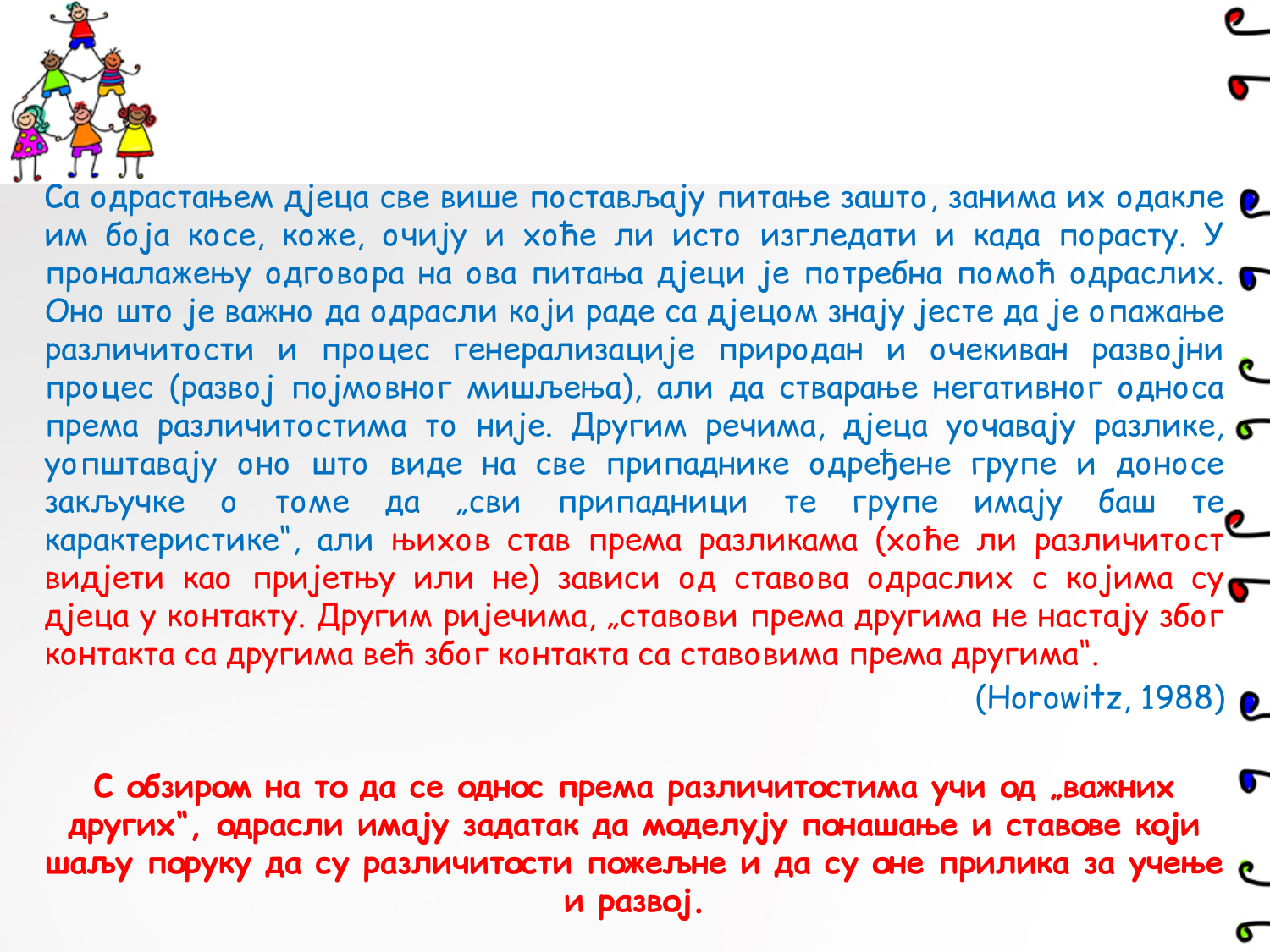

Са одрастањем дјеца све више постављају питање зашто, занима их одакле им боја косе, коже, очију и хоће ли исто изгледати и када порасту. У проналажењу одговора на ова питања дјеци је потребна помоћ одраслих. Оно што је важно да одрасли који раде са дјецом знају јесте да је опажање различитости и процес генерализације природан и очекиван развојни процес (развој појмовног мишљења), али да стварање негативног односа према различитостима то није. Другим речима, дјеца уочавају разлике, уопштавају оно што виде на све припаднике одређене групе и доносе закључке о томе да „сви припадници те групе имају баш те карактеристике“, али њихов став према разликама (хоће ли различитост видјети као пријетњу или не) зависи од ставова одраслих с којима су дјеца у контакту. Другим ријечима, „ставови према другима не настају због контакта са другима већ због контакта са ставовима према другима“.
 (Horowitz, 1988)

С обзиром на то да се однос према различитостима учи од „важних других“, одрасли имају задатак да моделују понашање и ставове који шаљу поруку да су различитости пожељне и да су оне прилика за учење и развој.